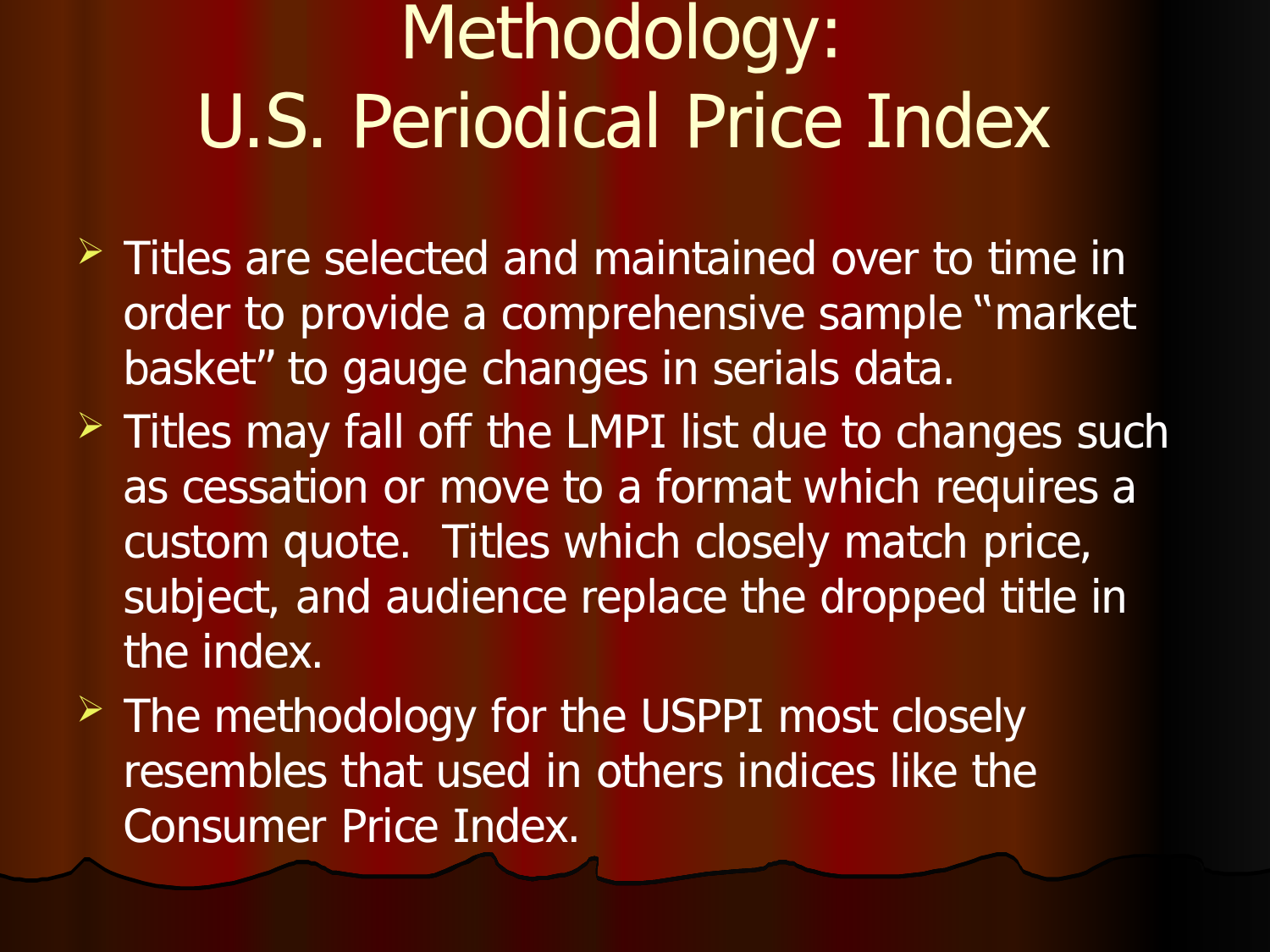

# Methodology: U.S. Periodical Price Index
Titles are selected and maintained over to time in order to provide a comprehensive sample “market basket” to gauge changes in serials data.
Titles may fall off the LMPI list due to changes such as cessation or move to a format which requires a custom quote.  Titles which closely match price, subject, and audience replace the dropped title in the index.
The methodology for the USPPI most closely resembles that used in others indices like the Consumer Price Index.